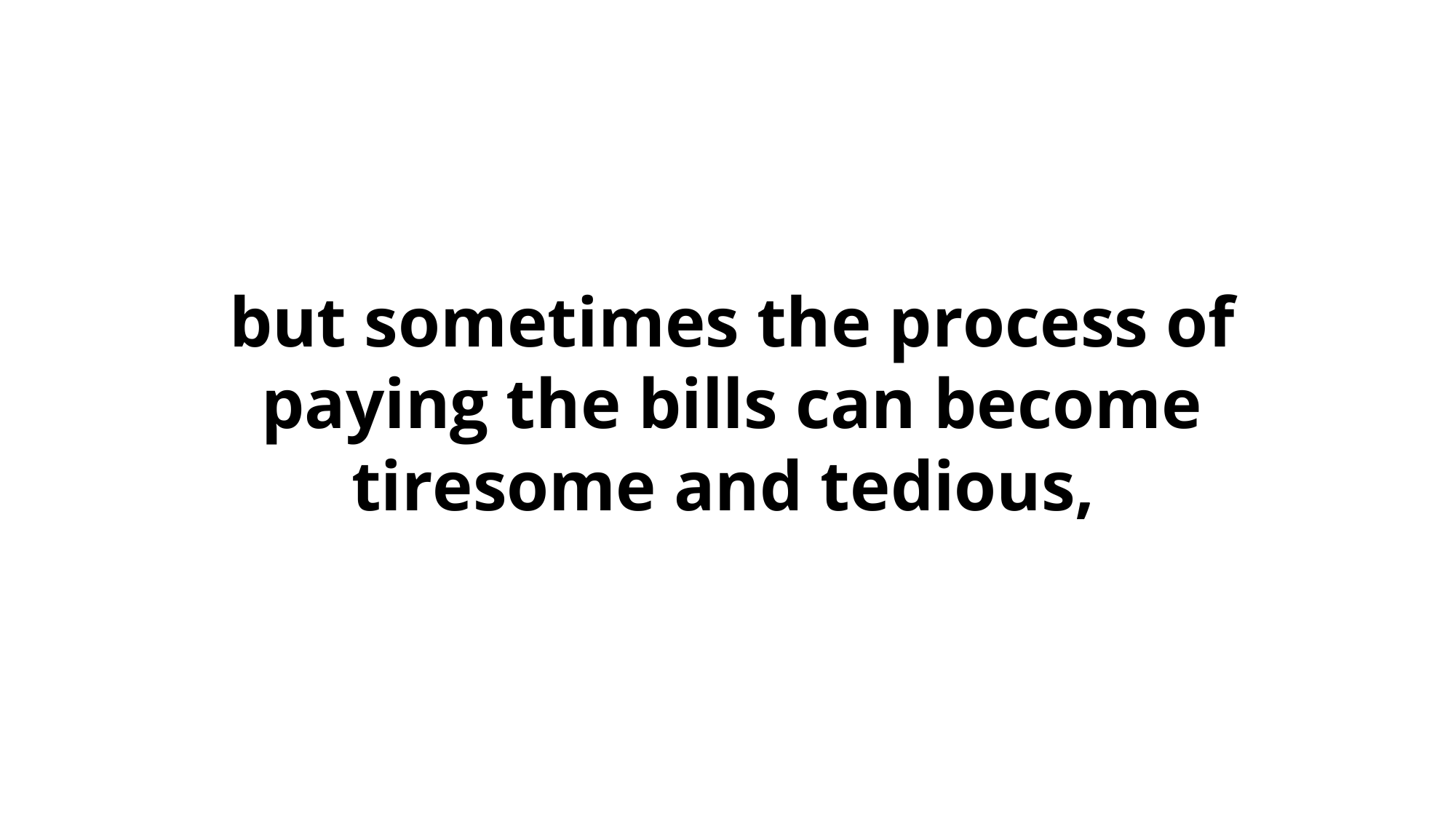

but sometimes the process of paying the bills can become tiresome and tedious,